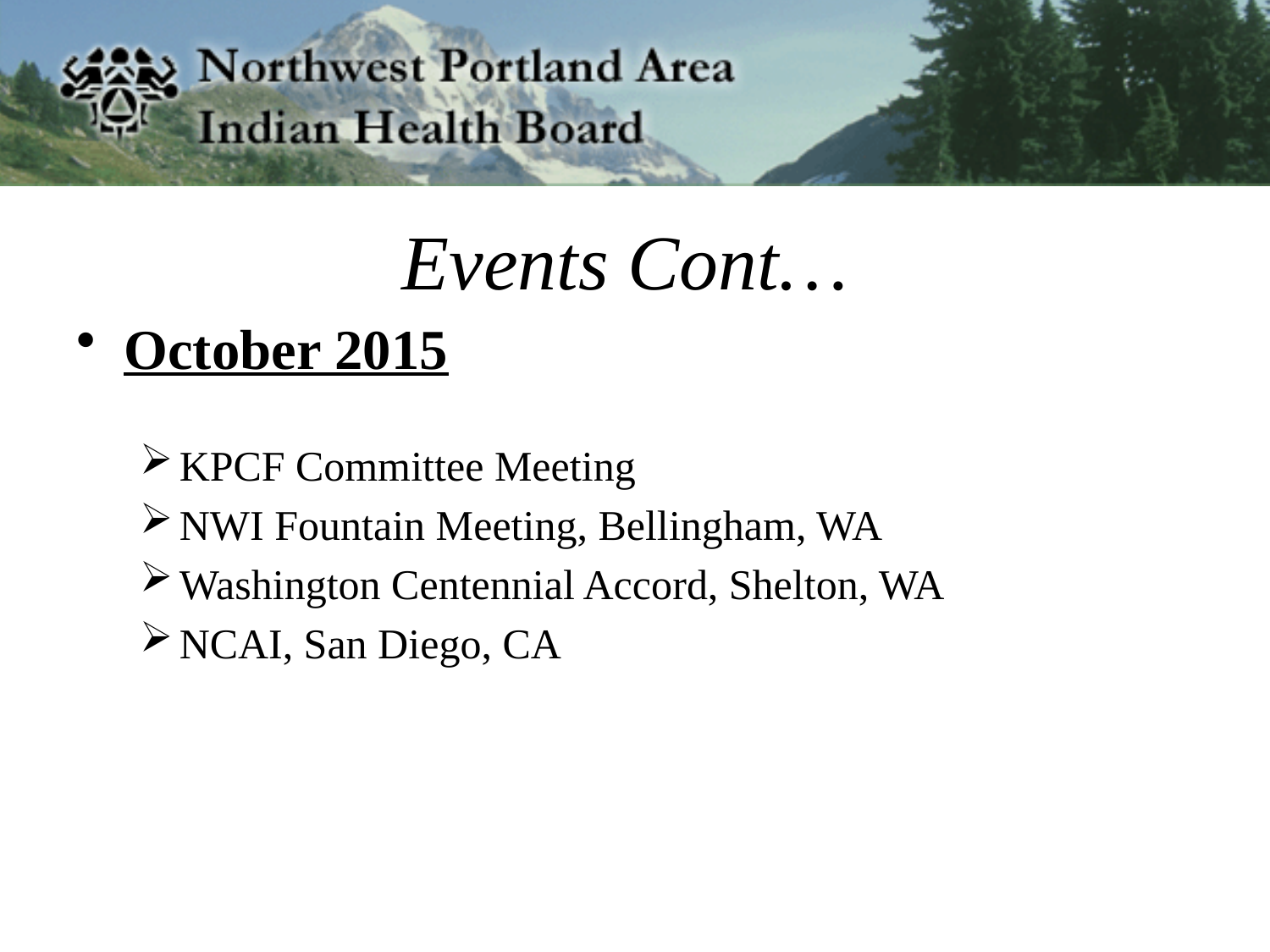

# Events Cont…
October 2015

KPCF Committee Meeting
NWI Fountain Meeting, Bellingham, WA
Washington Centennial Accord, Shelton, WA
NCAI, San Diego, CA